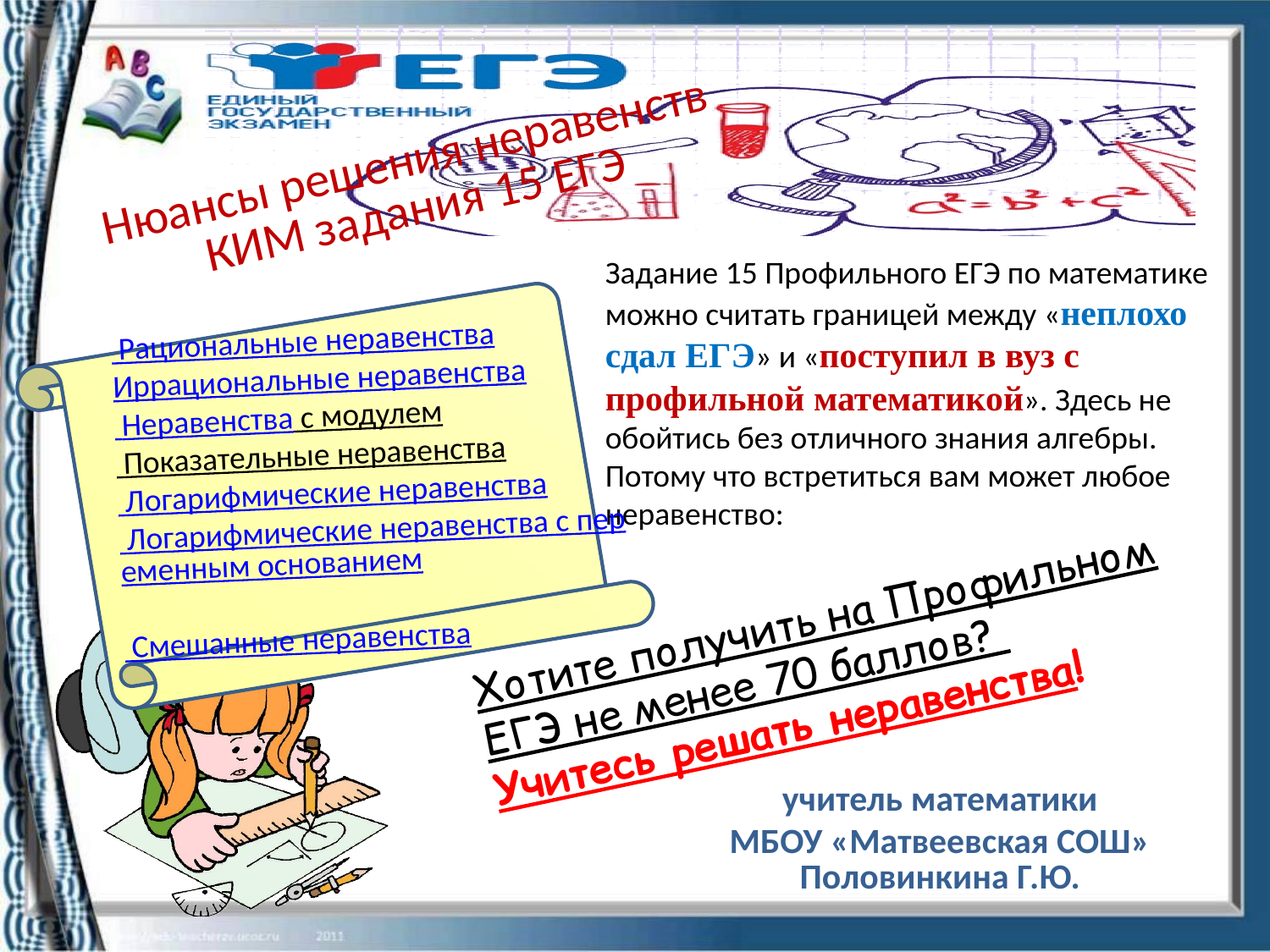

# Нюансы решения неравенств КИМ задания 15 ЕГЭ
Задание 15 Профильного ЕГЭ по математике можно считать границей между «неплохо сдал ЕГЭ» и «поступил в вуз с профильной математикой». Здесь не обойтись без отличного знания алгебры. Потому что встретиться вам может любое неравенство:

 Рациональные неравенства
Иррациональные неравенства
 Неравенства с модулем
 Показательные неравенства
 Логарифмические неравенства
 Логарифмические неравенства с переменным основанием
 Смешанные неравенства
Хотите получить на Профильном ЕГЭ не менее 70 баллов?
Учитесь решать неравенства!
учитель математики
МБОУ «Матвеевская СОШ» Половинкина Г.Ю.